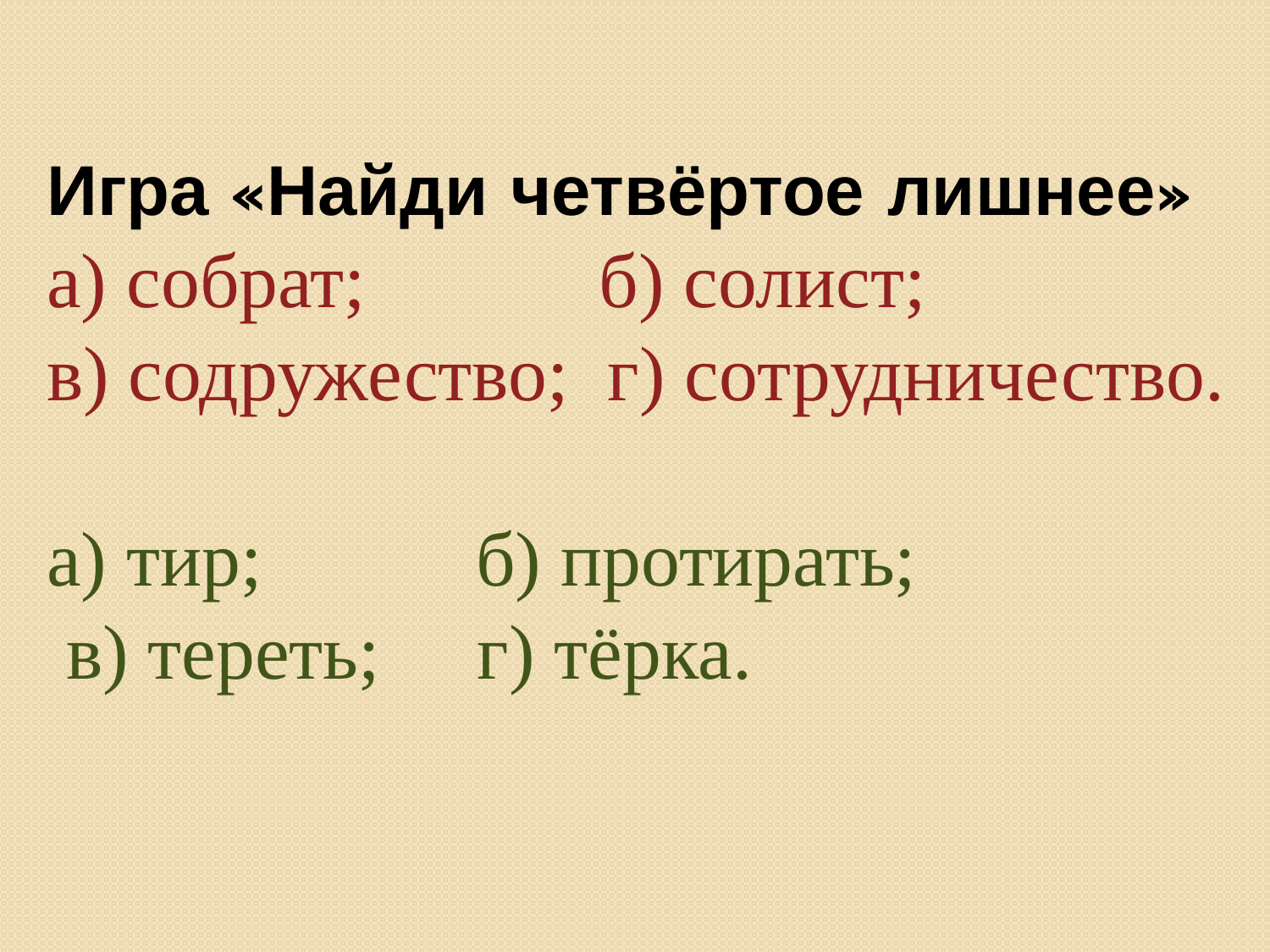

Игра «Найди четвёртое лишнее»
а) собрат;            б) солист;
в) содружество;  г) сотрудничество.

а) тир;           б) протирать;
 в) тереть;     г) тёрка.